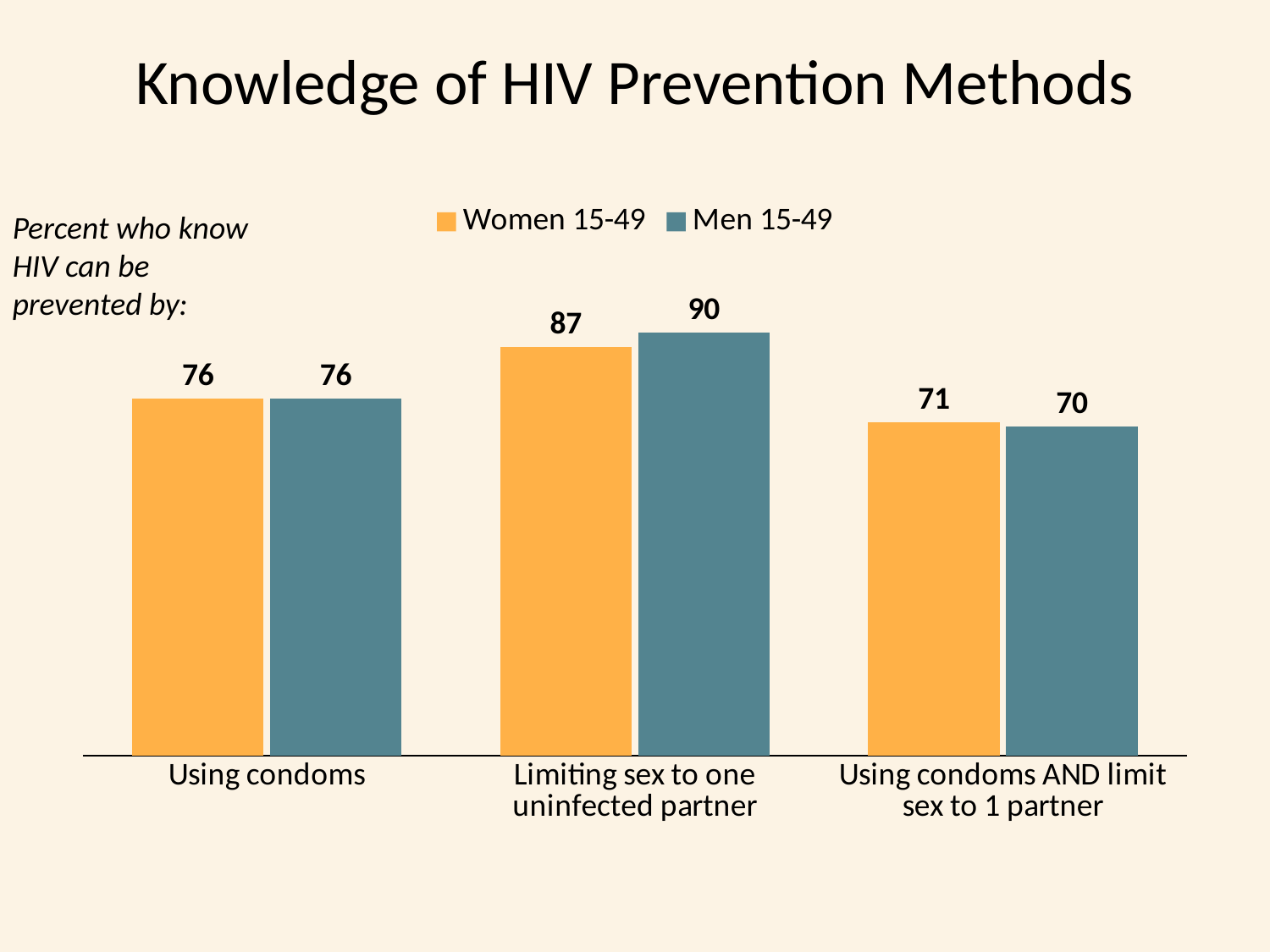

# Knowledge of HIV Prevention Methods

### Chart

| Category | Women 15-49 | Men 15-49 |
|---|---|---|
| Using condoms | 76.0 | 76.0 |
| Limiting sex to one uninfected partner | 87.0 | 90.0 |
| Using condoms AND limit sex to 1 partner | 71.0 | 70.0 |
Percent who know HIV can be prevented by: